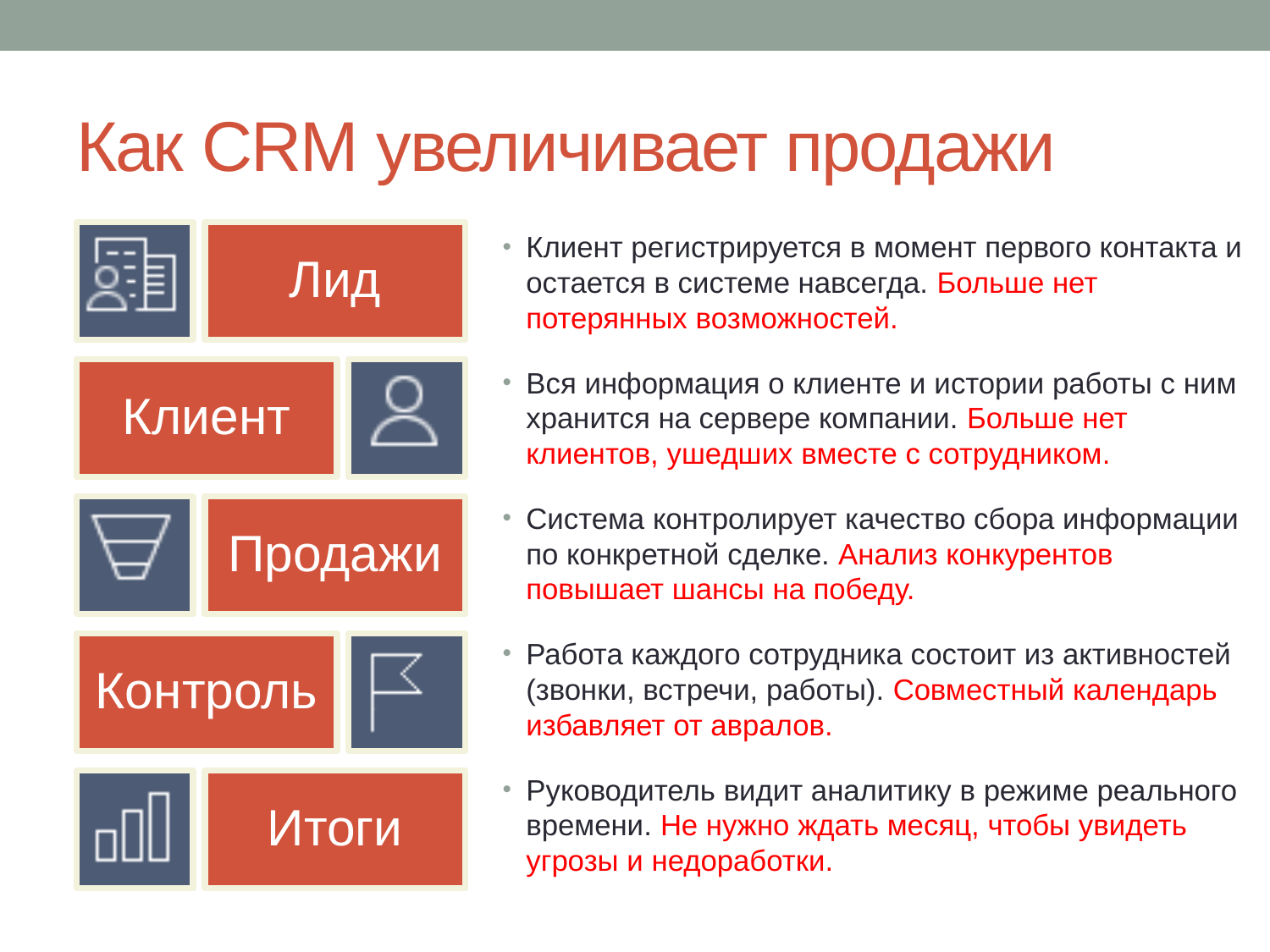

# Как CRM увеличивает продажи
Лид
Клиент
Продажи
Контроль
Итоги
Клиент регистрируется в момент первого контакта и остается в системе навсегда. Больше нет потерянных возможностей.
Вся информация о клиенте и истории работы с ним хранится на сервере компании. Больше нет клиентов, ушедших вместе с сотрудником.
Система контролирует качество сбора информации по конкретной сделке. Анализ конкурентов повышает шансы на победу.
Работа каждого сотрудника состоит из активностей (звонки, встречи, работы). Совместный календарь избавляет от авралов.
Руководитель видит аналитику в режиме реального времени. Не нужно ждать месяц, чтобы увидеть угрозы и недоработки.